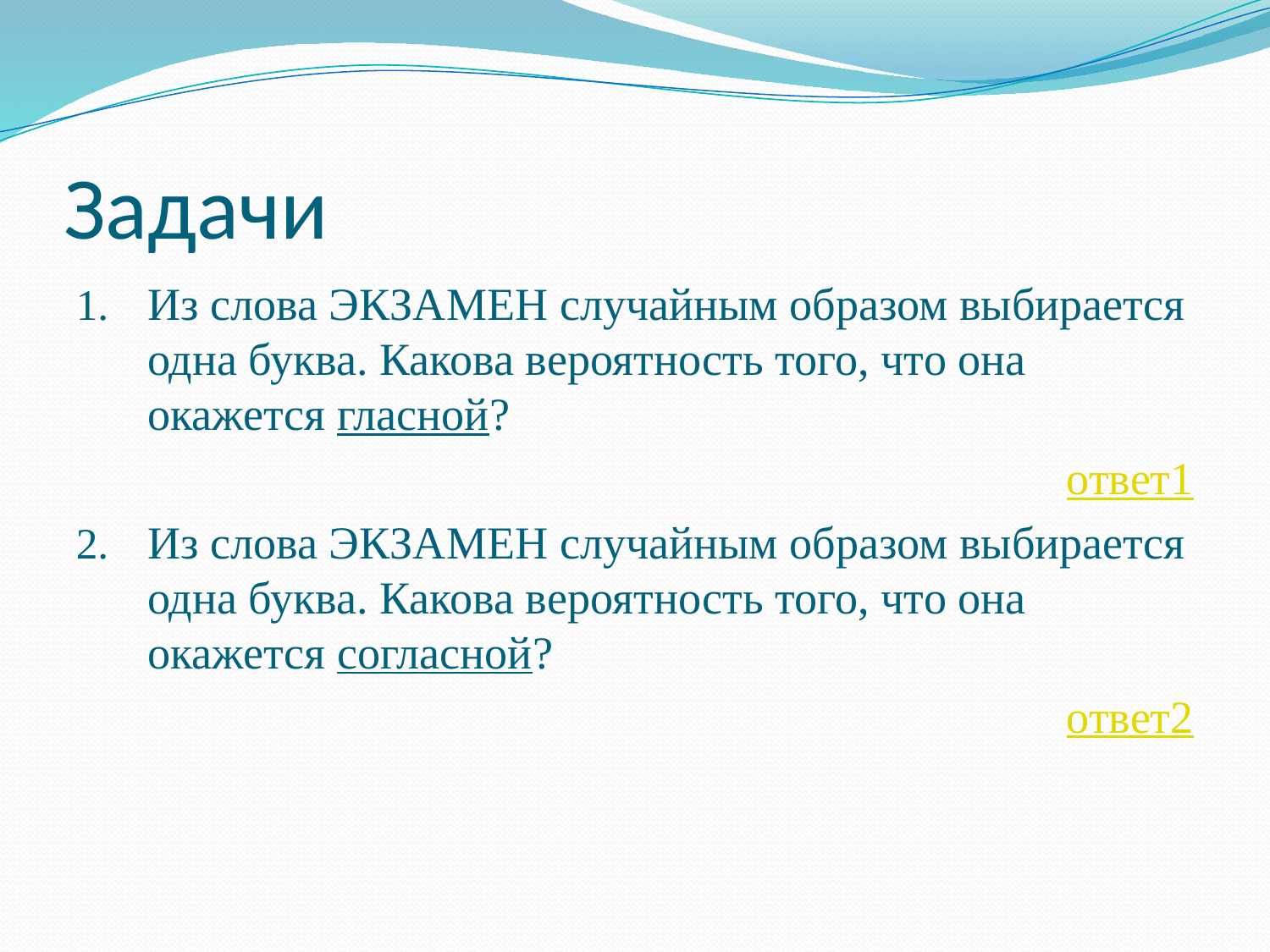

# Задачи
Из слова ЭКЗАМЕН случайным образом выбирается одна буква. Какова вероятность того, что она окажется гласной?
ответ1
Из слова ЭКЗАМЕН случайным образом выбирается одна буква. Какова вероятность того, что она окажется согласной?
ответ2